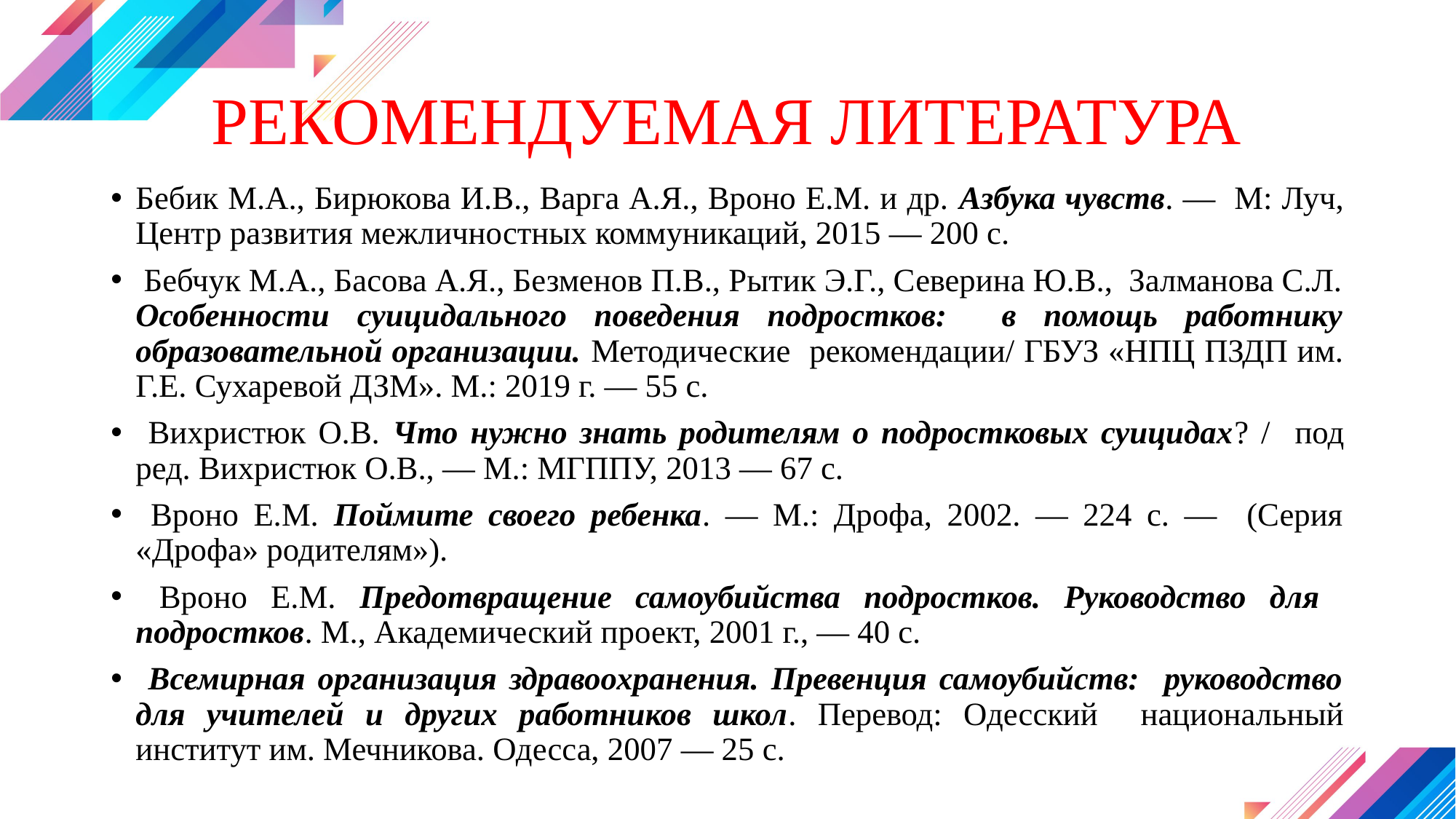

РЕКОМЕНДУЕМАЯ ЛИТЕРАТУРА
Бебик М.А., Бирюкова И.В., Варга А.Я., Вроно Е.М. и др. Азбука чувств. —  М: Луч, Центр развития межличностных коммуникаций, 2015 — 200 с.
 Бебчук М.А., Басова А.Я., Безменов П.В., Рытик Э.Г., Северина Ю.В.,  Залманова С.Л. Особенности суицидального поведения подростков:  в помощь работнику образовательной организации. Методические  рекомендации/ ГБУЗ «НПЦ ПЗДП им. Г.Е. Сухаревой ДЗМ». М.: 2019 г. — 55 с.
 Вихристюк О.В. Что нужно знать родителям о подростковых суицидах? /  под ред. Вихристюк О.В., — М.: МГППУ, 2013 — 67 с.
 Вроно Е.М. Поймите своего ребенка. — М.: Дрофа, 2002. — 224 с. —  (Серия «Дрофа» родителям»).
 Вроно Е.М. Предотвращение самоубийства подростков. Руководство для  подростков. М., Академический проект, 2001 г., — 40 с.
 Всемирная организация здравоохранения. Превенция самоубийств:  руководство для учителей и других работников школ. Перевод: Одесский  национальный институт им. Мечникова. Одесса, 2007 — 25 с.